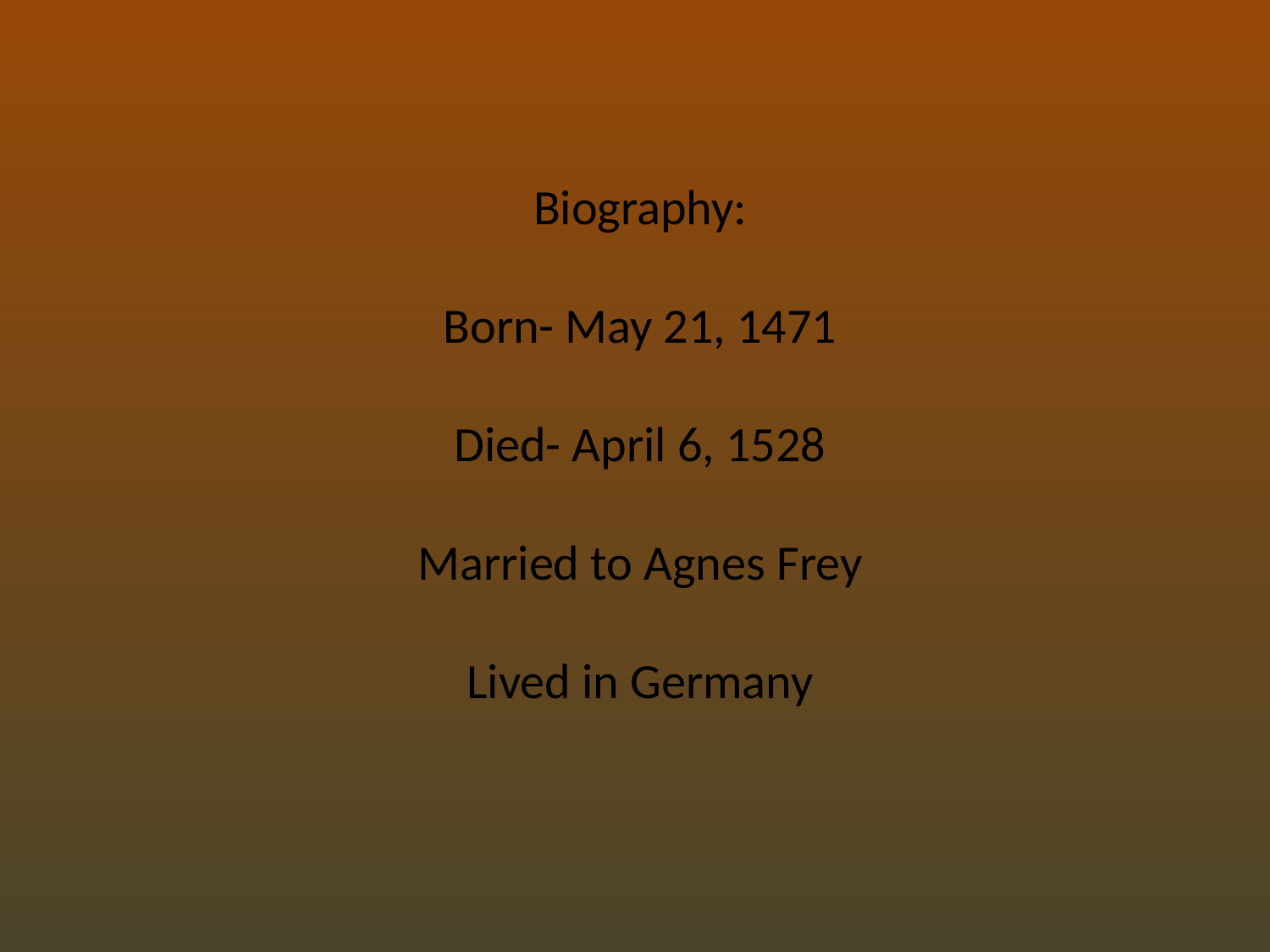

Biography:

Born- May 21, 1471

Died- April 6, 1528

Married to Agnes Frey

Lived in Germany